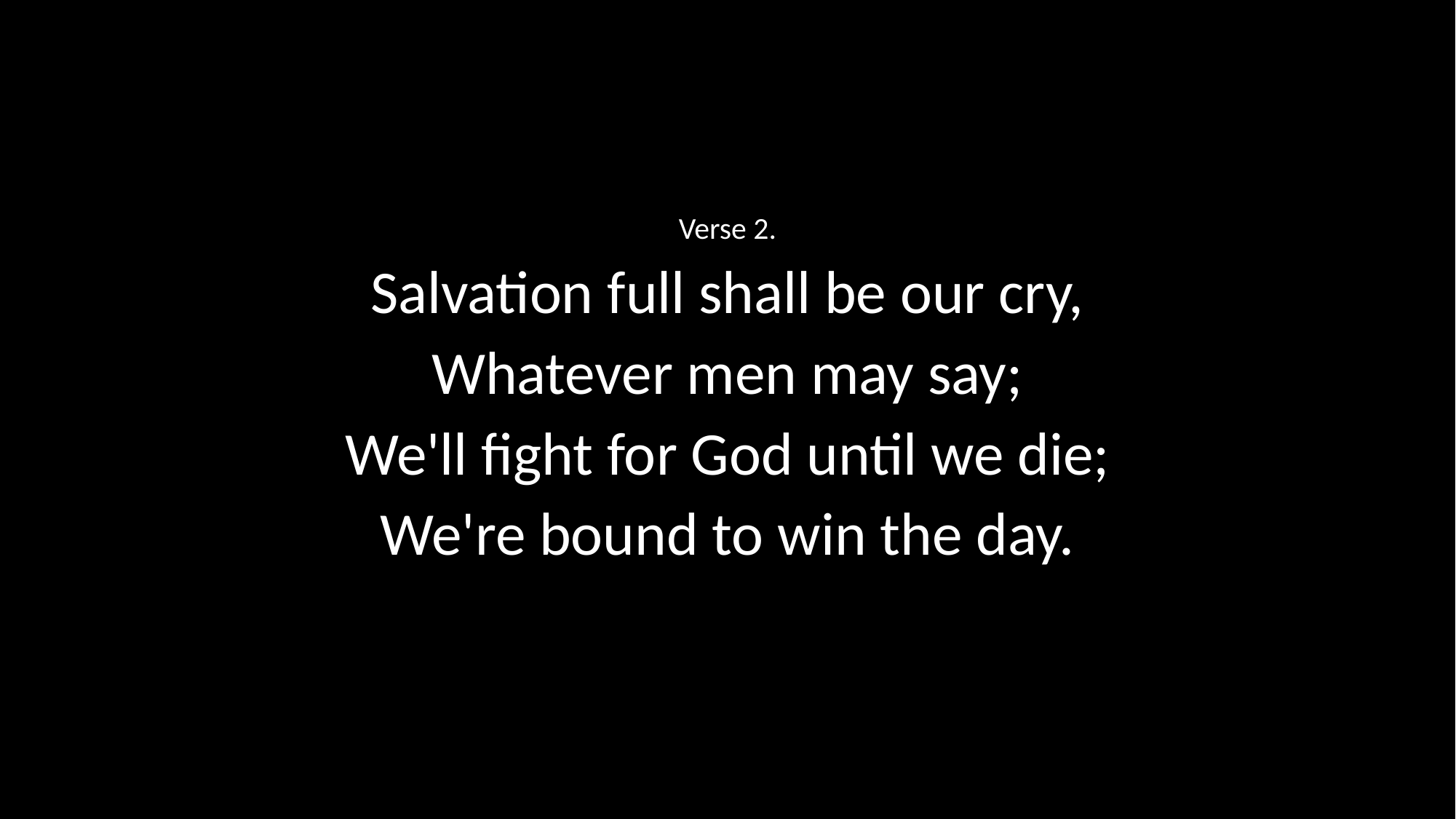

Verse 2.
Salvation full shall be our cry,
Whatever men may say;
We'll fight for God until we die;
We're bound to win the day.